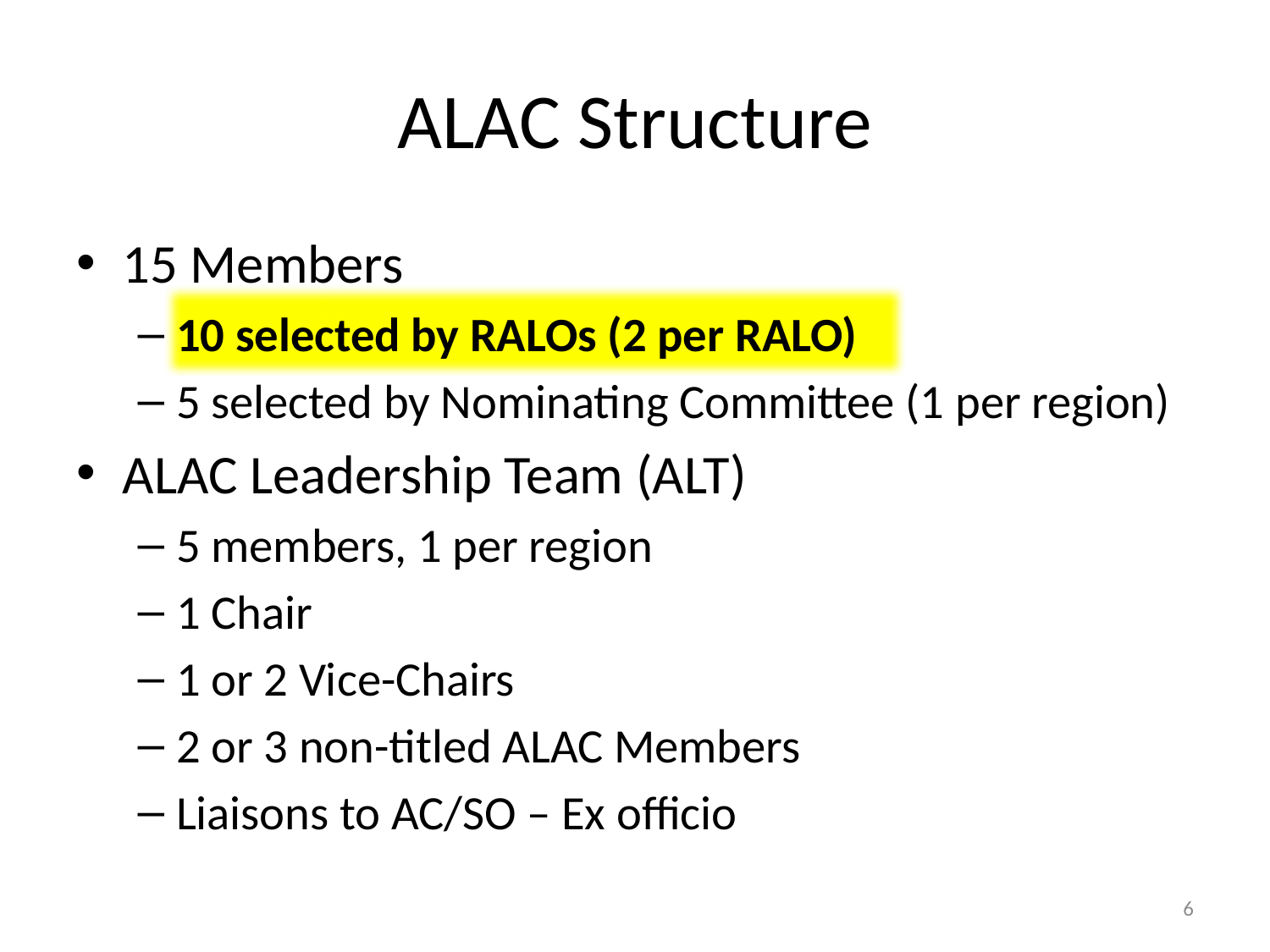

# ALAC Structure
15 Members
10 selected by RALOs (2 per RALO)
5 selected by Nominating Committee (1 per region)
ALAC Leadership Team (ALT)
5 members, 1 per region
1 Chair
1 or 2 Vice-Chairs
2 or 3 non-titled ALAC Members
Liaisons to AC/SO – Ex officio

6